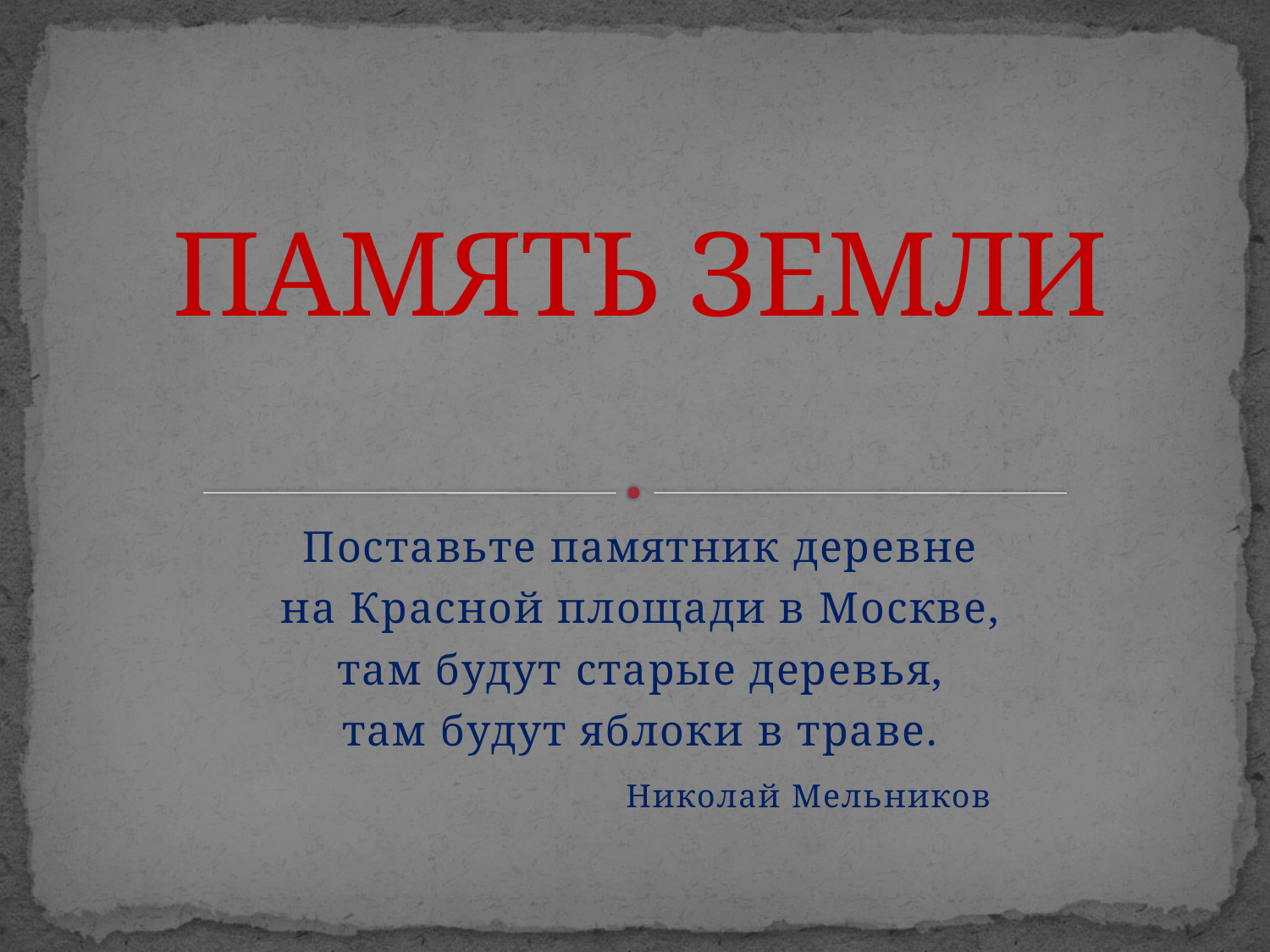

# ПАМЯТЬ ЗЕМЛИ
Поставьте памятник деревне
на Красной площади в Москве,
там будут старые деревья,
там будут яблоки в траве.
                                           Николай Мельников